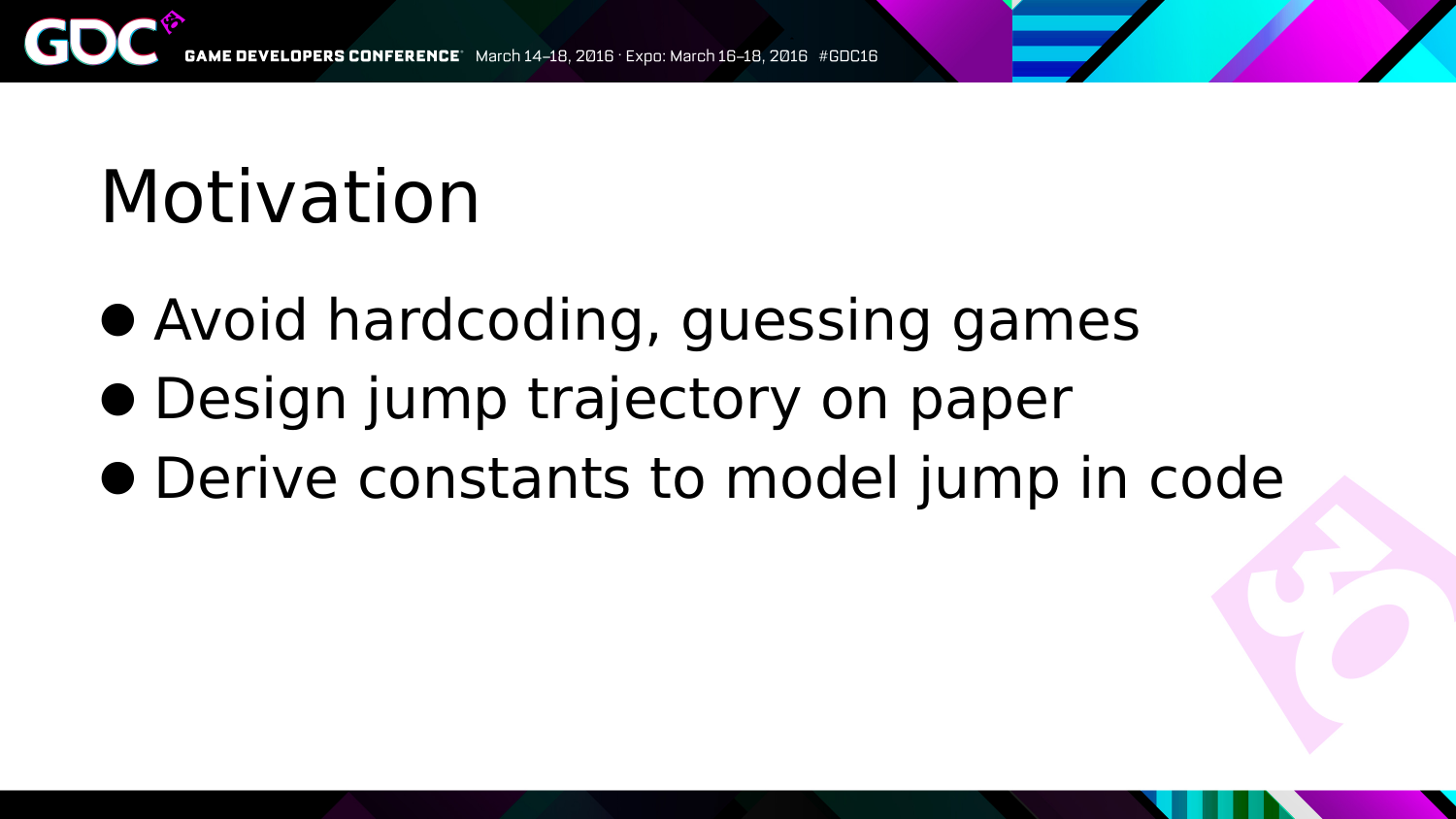

# Motivation
Avoid hardcoding, guessing games
Design jump trajectory on paper
Derive constants to model jump in code